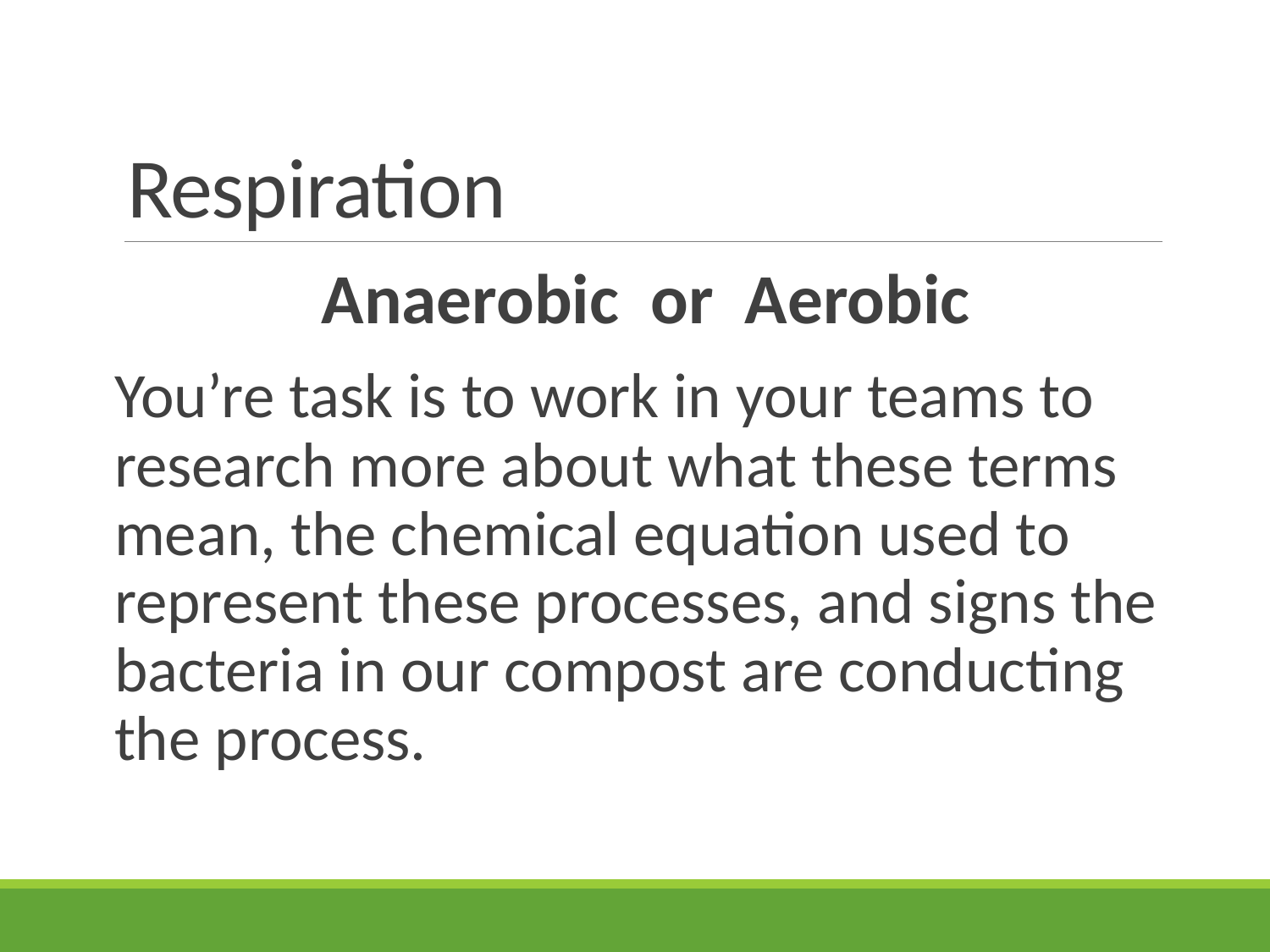

# Respiration
Anaerobic  or  Aerobic
You’re task is to work in your teams to research more about what these terms mean, the chemical equation used to represent these processes, and signs the bacteria in our compost are conducting the process.